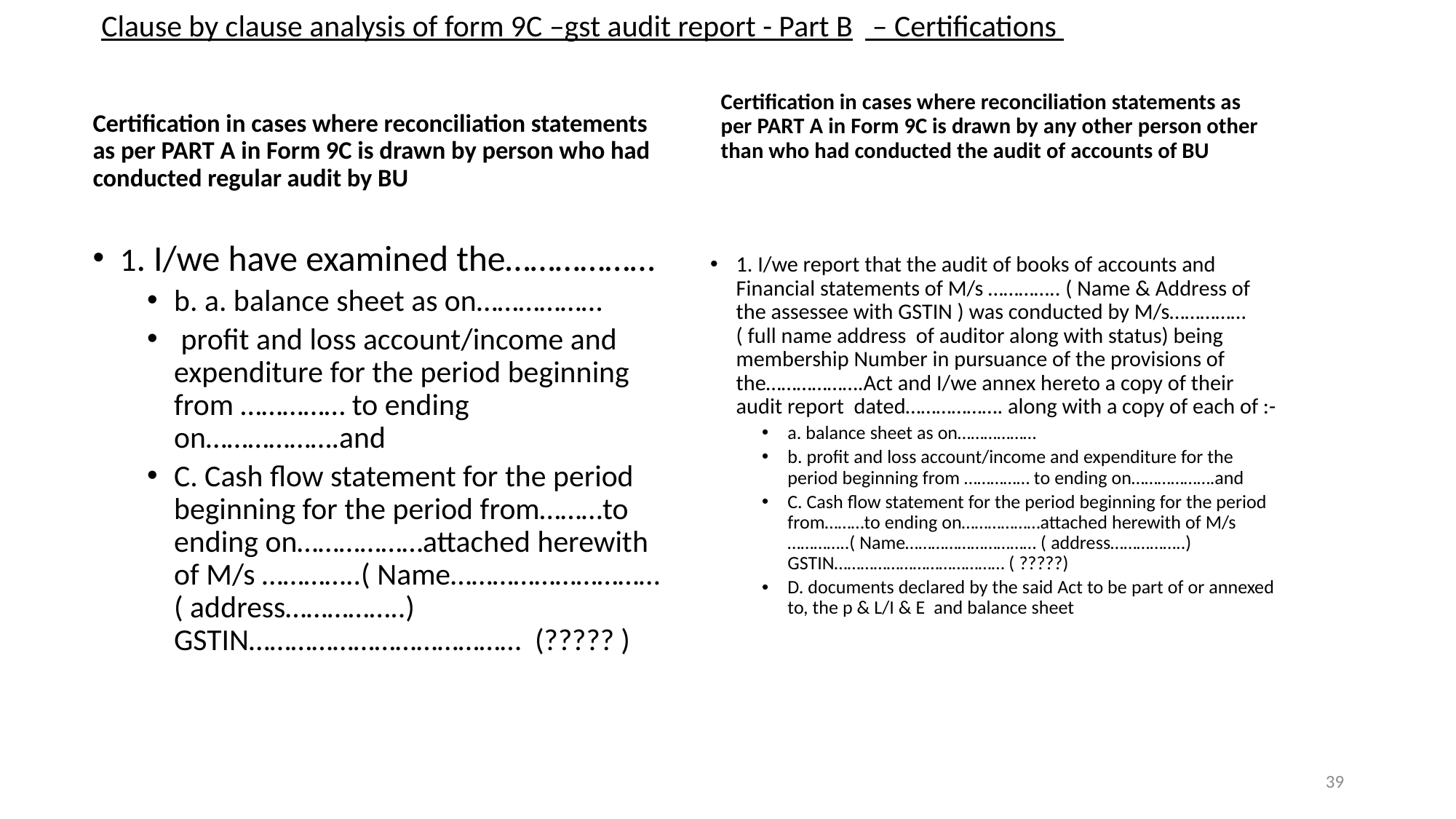

# Clause by clause analysis of form 9C –gst audit report - Part B	 – Certifications

Certification in cases where reconciliation statements as per PART A in Form 9C is drawn by any other person other than who had conducted the audit of accounts of BU

Certification in cases where reconciliation statements as per PART A in Form 9C is drawn by person who had conducted regular audit by BU

1. I/we have examined the………………
b. a. balance sheet as on………………
 profit and loss account/income and expenditure for the period beginning from …………… to ending on……………….and
C. Cash flow statement for the period beginning for the period from………to ending on………………attached herewith of M/s …………..( Name………………………… ( address……………..) GSTIN…………………………………  (????? )
1. I/we report that the audit of books of accounts and Financial statements of M/s ………….. ( Name & Address of the assessee with GSTIN ) was conducted by M/s…………… ( full name address  of auditor along with status) being membership Number in pursuance of the provisions of the……………….Act and I/we annex hereto a copy of their audit report  dated………………. along with a copy of each of :-
a. balance sheet as on………………
b. profit and loss account/income and expenditure for the period beginning from …………… to ending on……………….and
C. Cash flow statement for the period beginning for the period from………to ending on………………attached herewith of M/s …………..( Name………………………… ( address……………..) GSTIN………………………………… ( ?????)
D. documents declared by the said Act to be part of or annexed to, the p & L/I & E  and balance sheet

39